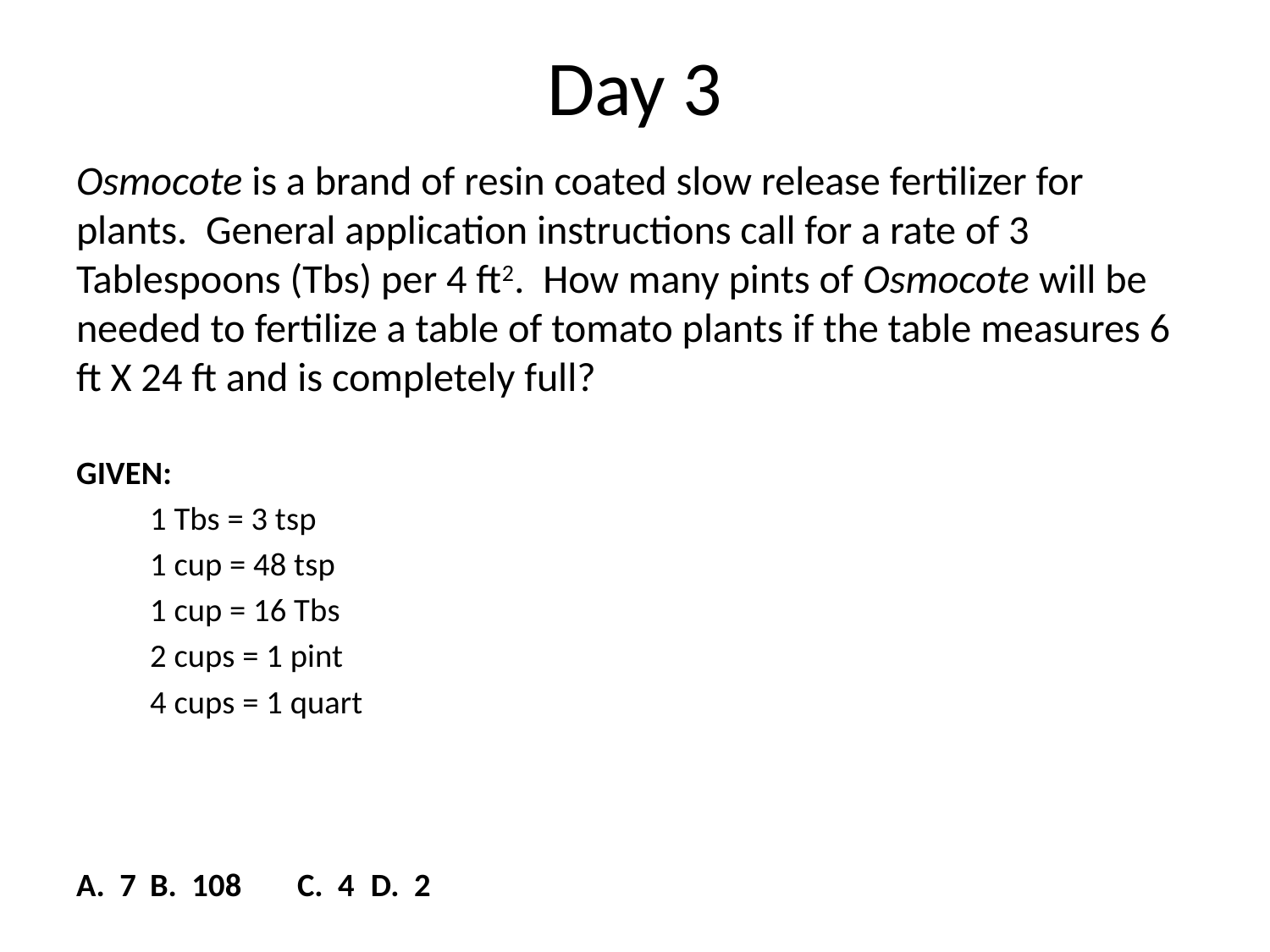

# Day 3
Osmocote is a brand of resin coated slow release fertilizer for plants.  General application instructions call for a rate of 3 Tablespoons (Tbs) per 4 ft2.  How many pints of Osmocote will be needed to fertilize a table of tomato plants if the table measures 6 ft X 24 ft and is completely full?

GIVEN:
	1 Tbs = 3 tsp
	1 cup = 48 tsp
	1 cup = 16 Tbs
	2 cups = 1 pint
	4 cups = 1 quart

A.  7		B.  108			C.  4			D.  2